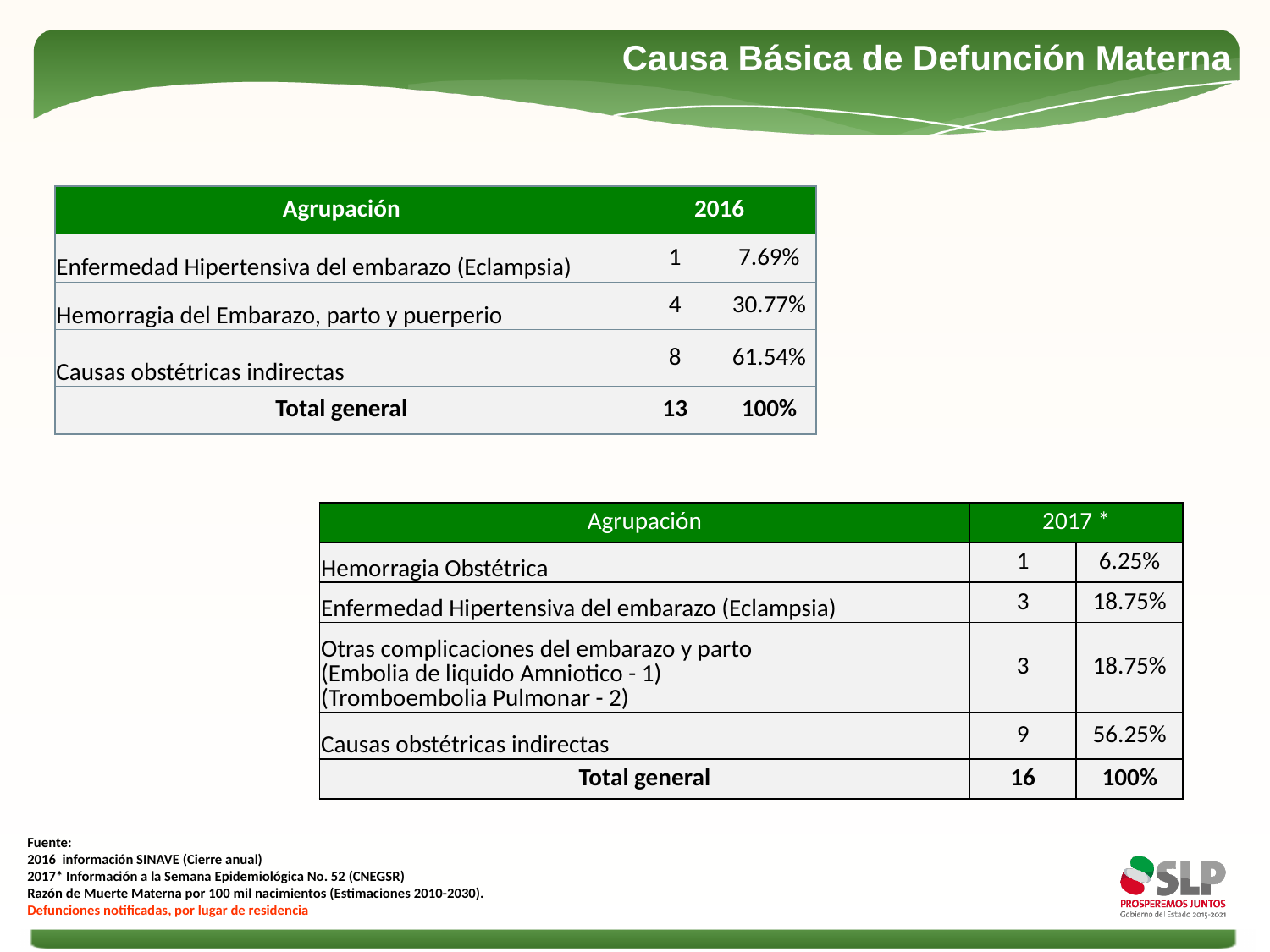

Causa Básica de Defunción Materna
| Agrupación | 2016 |  |
| --- | --- | --- |
| Enfermedad Hipertensiva del embarazo (Eclampsia) | 1 | 7.69% |
| Hemorragia del Embarazo, parto y puerperio | 4 | 30.77% |
| Causas obstétricas indirectas | 8 | 61.54% |
| Total general | 13 | 100% |
| Agrupación | 2017 \* |  |
| --- | --- | --- |
| Hemorragia Obstétrica | 1 | 6.25% |
| Enfermedad Hipertensiva del embarazo (Eclampsia) | 3 | 18.75% |
| Otras complicaciones del embarazo y parto (Embolia de liquido Amniotico - 1) (Tromboembolia Pulmonar - 2) | 3 | 18.75% |
| Causas obstétricas indirectas | 9 | 56.25% |
| Total general | 16 | 100% |
Fuente:
2016  información SINAVE (Cierre anual)
2017* Información a la Semana Epidemiológica No. 52 (CNEGSR)
Razón de Muerte Materna por 100 mil nacimientos (Estimaciones 2010-2030).
Defunciones notificadas, por lugar de residencia